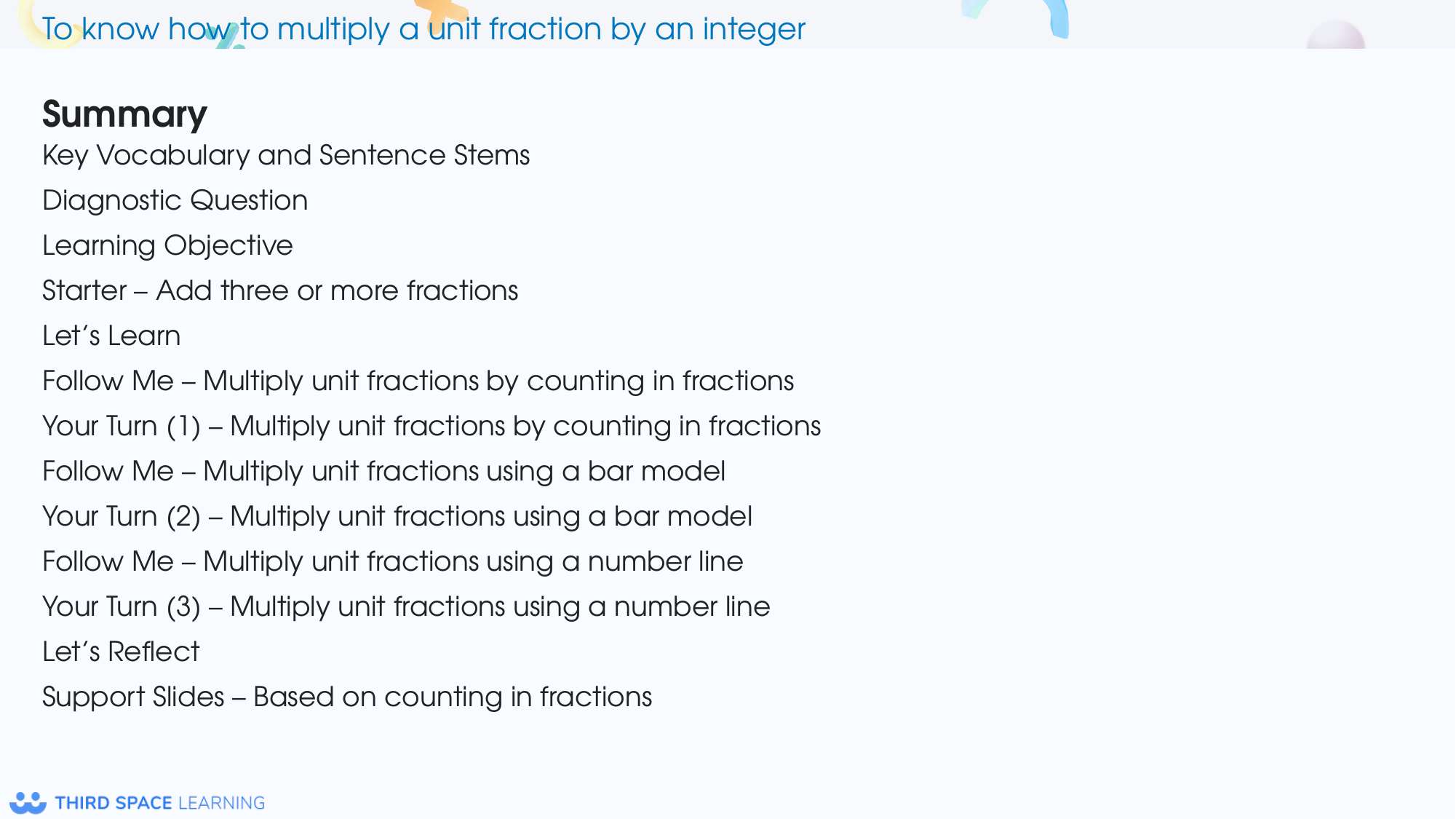

Summary
Key Vocabulary and Sentence Stems
Diagnostic Question
Learning Objective
Starter – Add three or more fractions
Let’s Learn
Follow Me – Multiply unit fractions by counting in fractions
Your Turn (1) – Multiply unit fractions by counting in fractions
Follow Me – Multiply unit fractions using a bar model
Your Turn (2) – Multiply unit fractions using a bar model
Follow Me – Multiply unit fractions using a number line
Your Turn (3) – Multiply unit fractions using a number line
Let’s Reflect
Support Slides – Based on counting in fractions